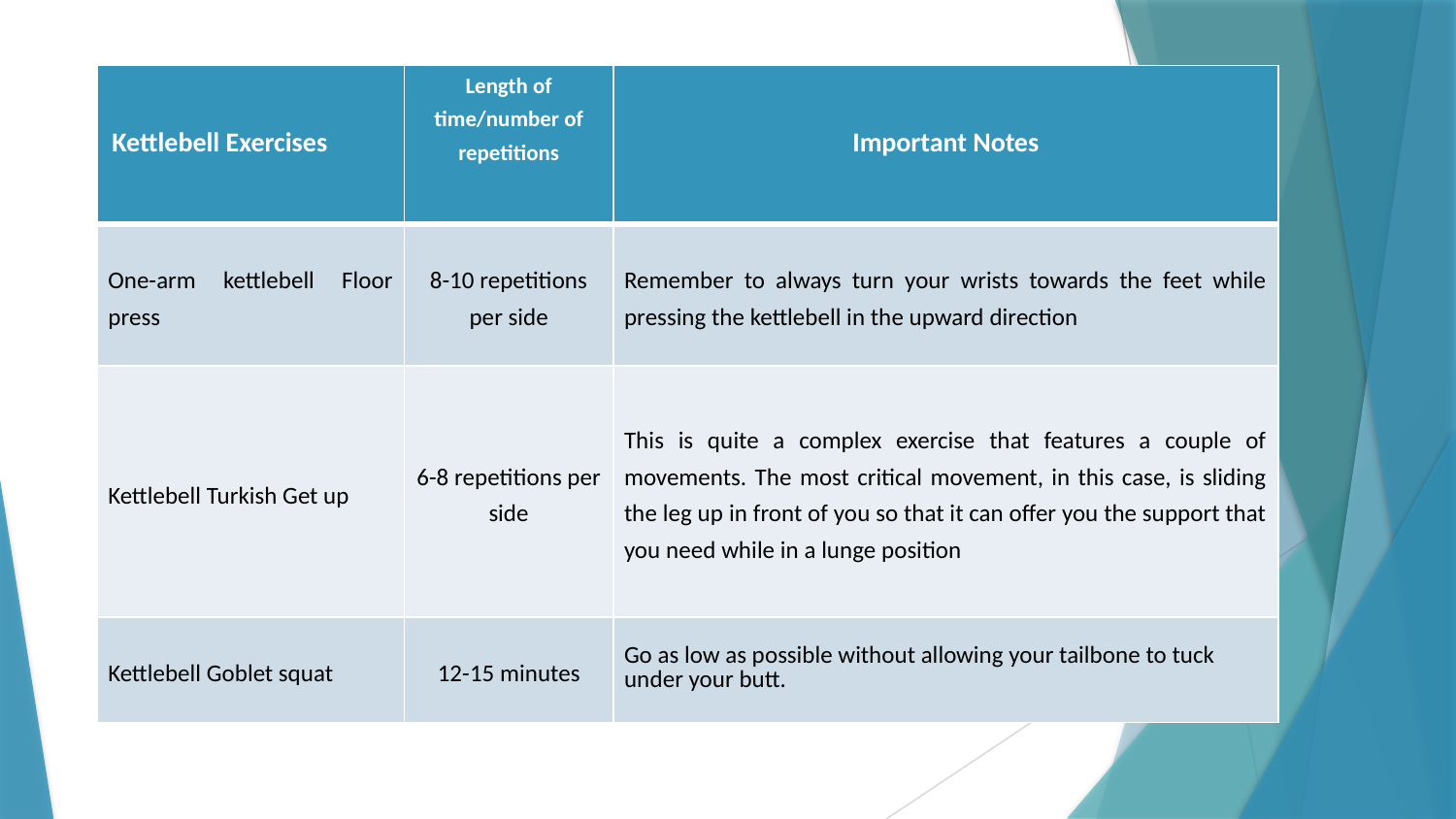

| Kettlebell Exercises | Length of time/number of repetitions | Important Notes |
| --- | --- | --- |
| One-arm kettlebell Floor press | 8-10 repetitions per side | Remember to always turn your wrists towards the feet while pressing the kettlebell in the upward direction |
| Kettlebell Turkish Get up | 6-8 repetitions per side | This is quite a complex exercise that features a couple of movements. The most critical movement, in this case, is sliding the leg up in front of you so that it can offer you the support that you need while in a lunge position |
| Kettlebell Goblet squat | 12-15 minutes | Go as low as possible without allowing your tailbone to tuck under your butt. |